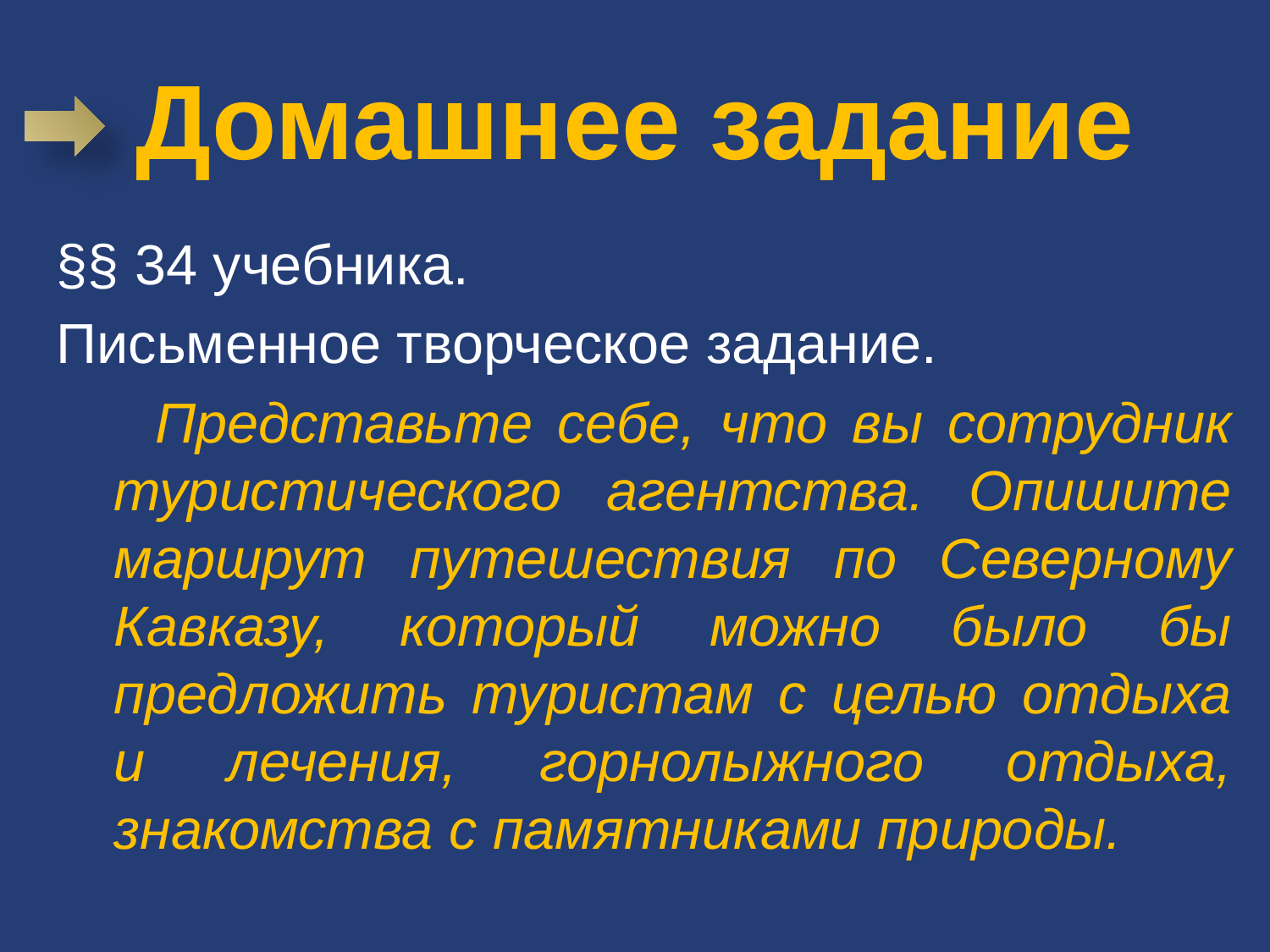

# Домашнее задание

§§ 34 учебника.
Письменное творческое задание.
    Представьте себе, что вы сотрудник туристического агентства. Опишите маршрут путешествия по Северному Кавказу, который можно было бы предложить туристам с целью отдыха и лечения, горнолыжного отдыха, знакомства с памятниками природы.